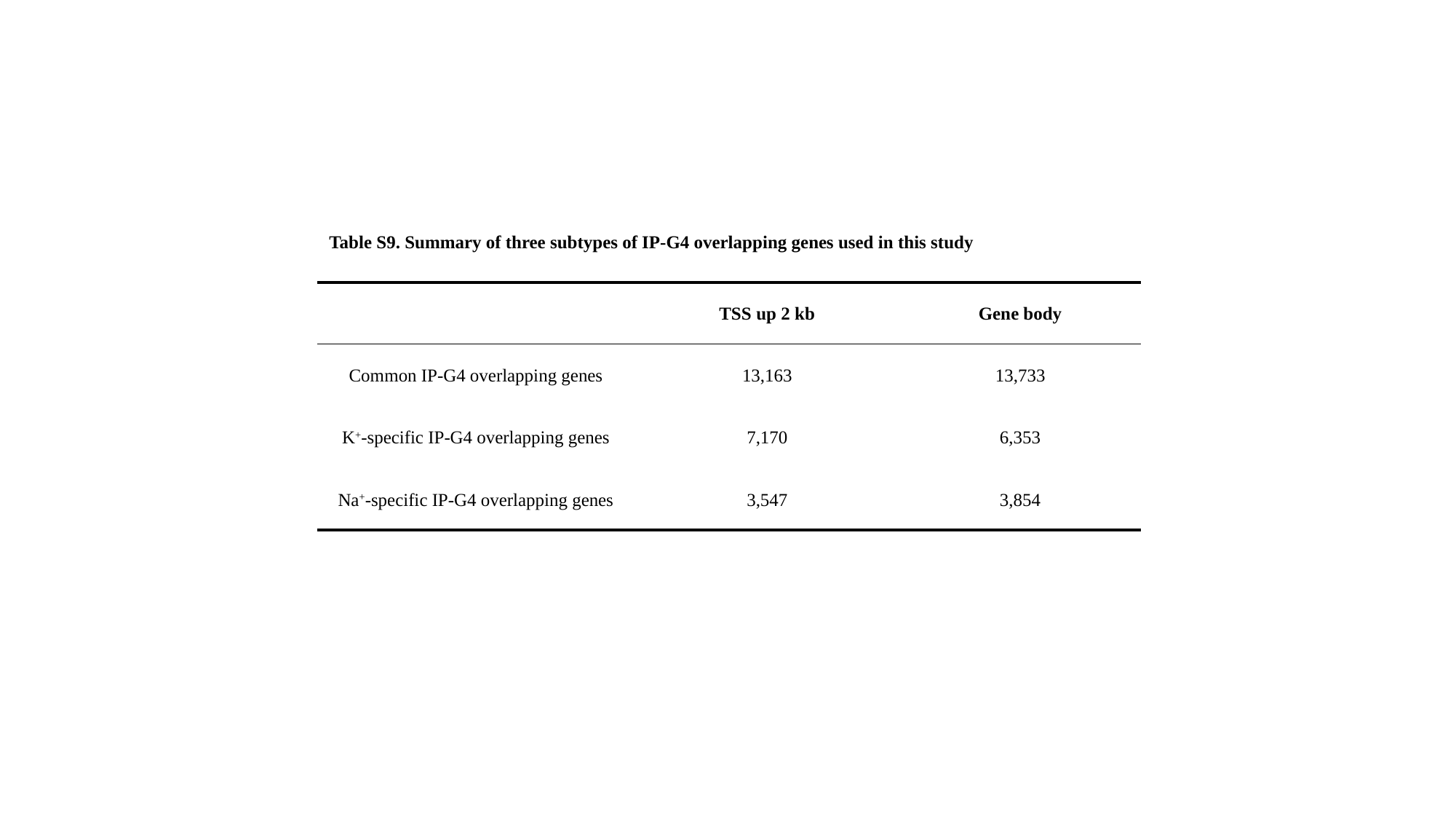

Table S9. Summary of three subtypes of IP-G4 overlapping genes used in this study
|  | TSS up 2 kb | Gene body |
| --- | --- | --- |
| Common IP-G4 overlapping genes | 13,163 | 13,733 |
| K+-specific IP-G4 overlapping genes | 7,170 | 6,353 |
| Na+-specific IP-G4 overlapping genes | 3,547 | 3,854 |